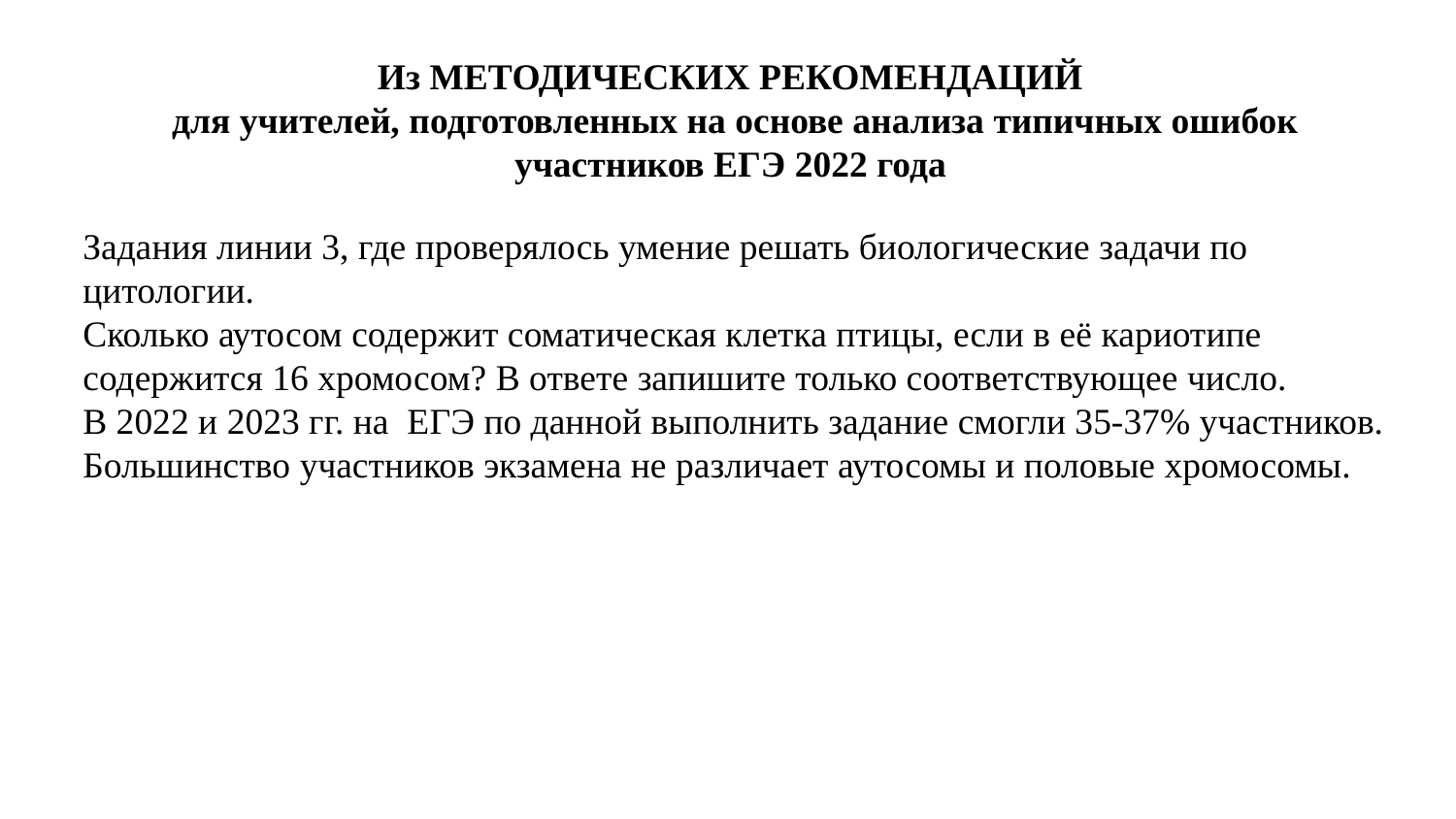

Из МЕТОДИЧЕСКИХ РЕКОМЕНДАЦИЙ
для учителей, подготовленных на основе анализа типичных ошибок участников ЕГЭ 2022 года
Задания линии 3, где проверялось умение решать биологические задачи по цитологии.
Сколько аутосом содержит соматическая клетка птицы, если в её кариотипе содержится 16 хромосом? В ответе запишите только соответствующее число.
В 2022 и 2023 гг. на  ЕГЭ по данной выполнить задание смогли 35-37% участников.
Большинство участников экзамена не различает аутосомы и половые хромосомы.